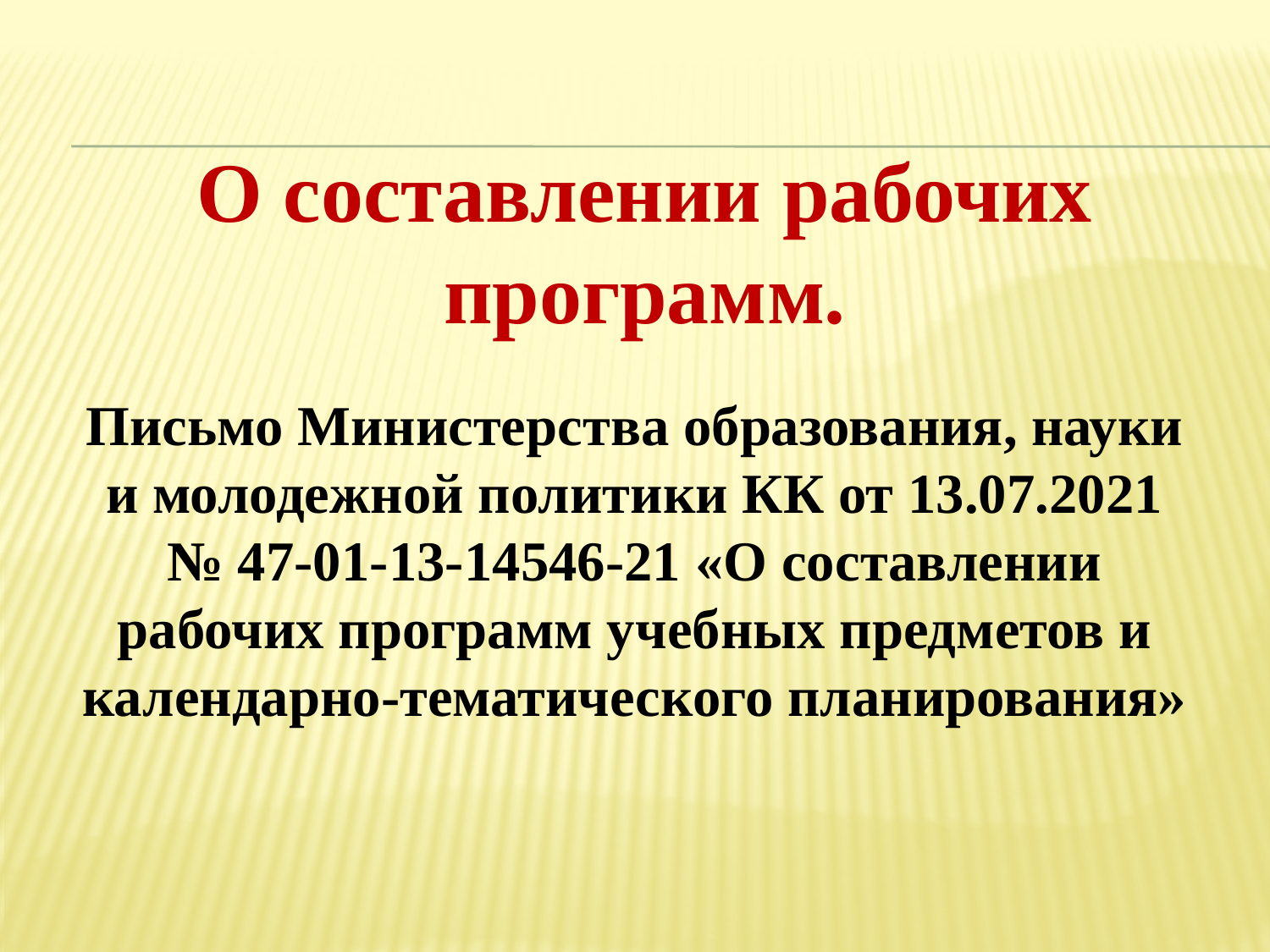

О составлении рабочих программ.

Письмо Министерства образования, науки и молодежной политики КК от 13.07.2021 № 47-01-13-14546-21 «О составлении рабочих программ учебных предметов и календарно-тематического планирования»